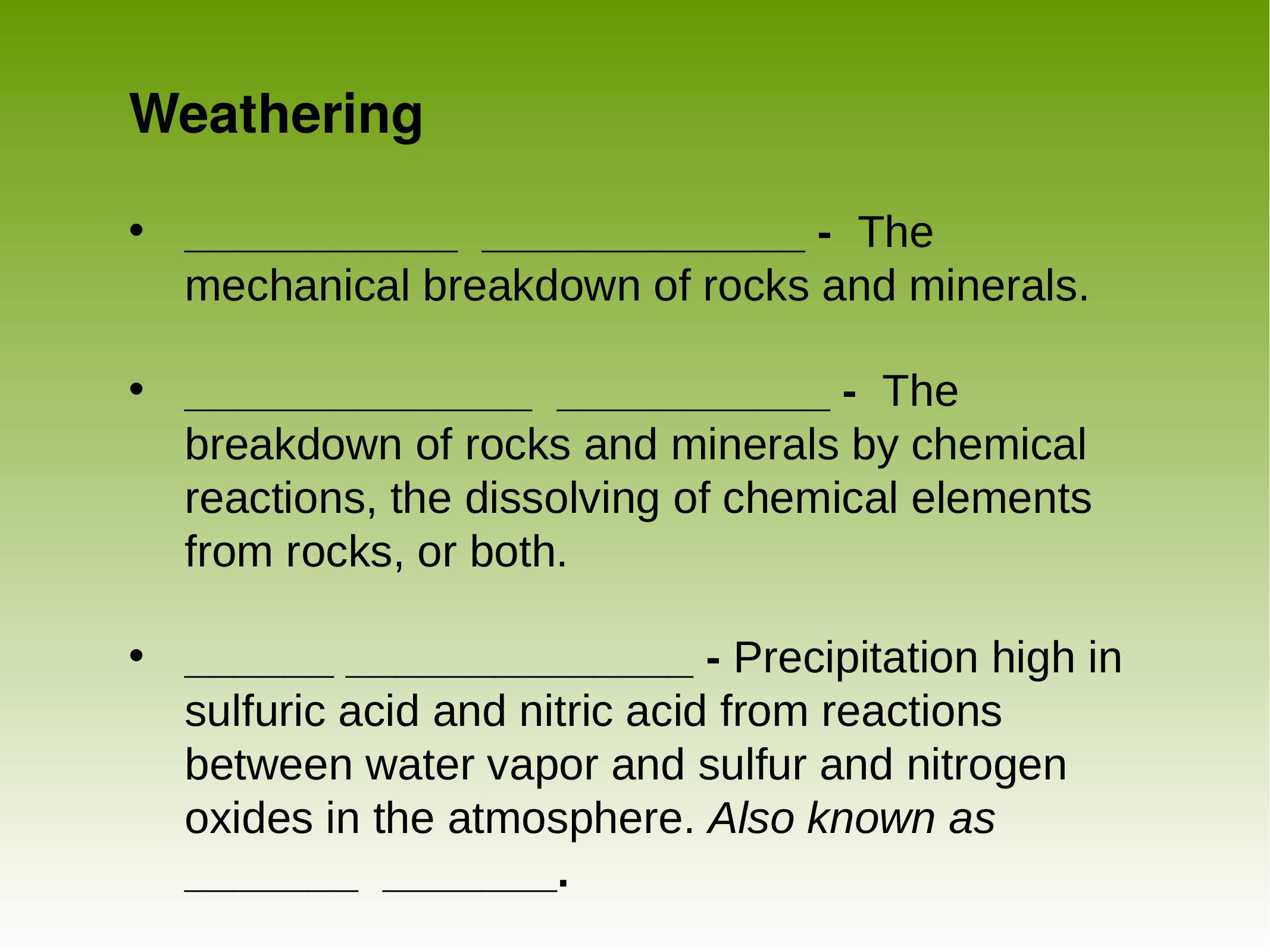

# Weathering
___________  _____________ -  The mechanical breakdown of rocks and minerals.
______________  ___________ -  The breakdown of rocks and minerals by chemical reactions, the dissolving of chemical elements from rocks, or both.
______ ______________ - Precipitation high in sulfuric acid and nitric acid from reactions between water vapor and sulfur and nitrogen oxides in the atmosphere. Also known as _______  _______.